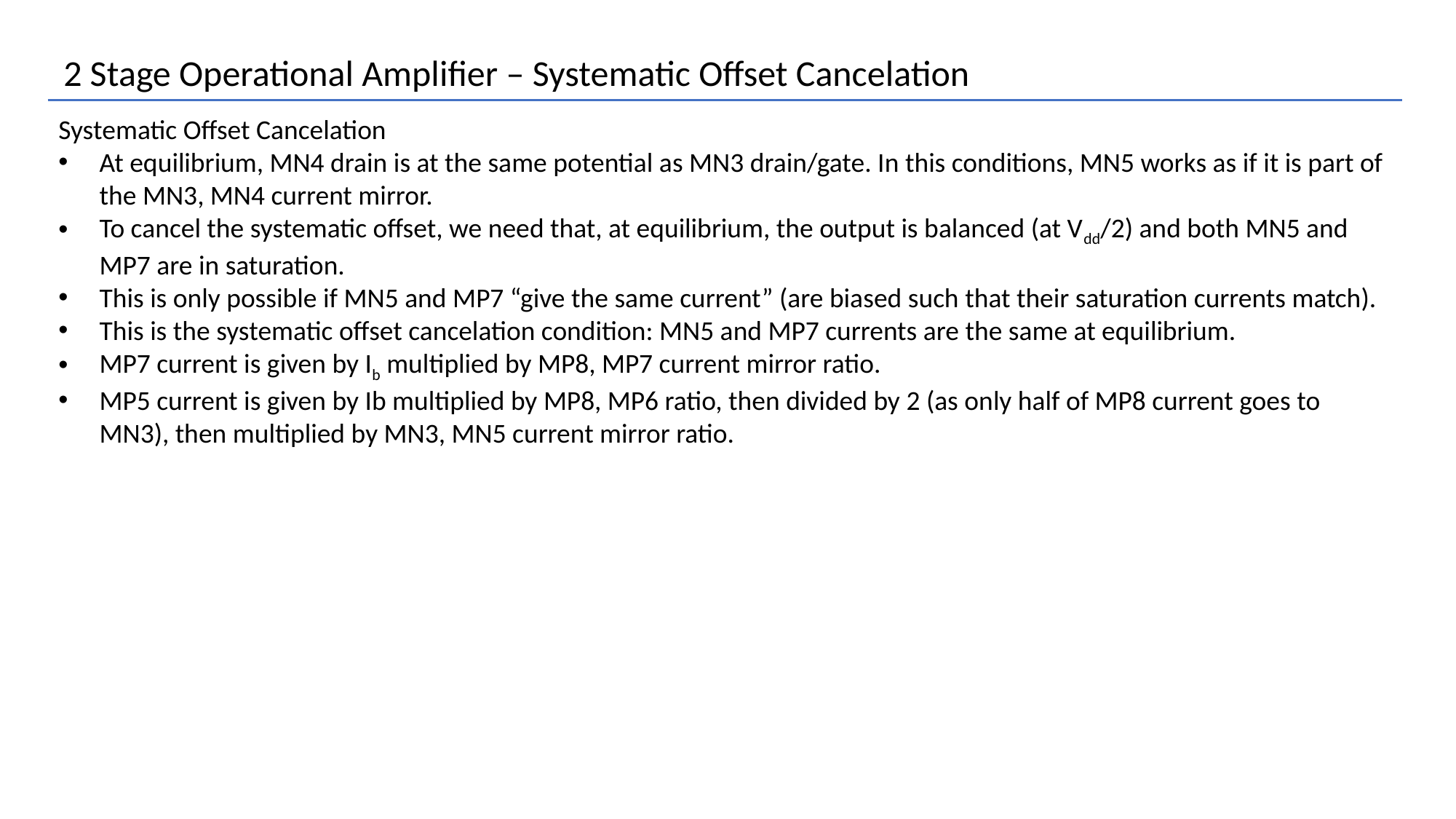

2 Stage Operational Amplifier – Systematic Offset Cancelation
Systematic Offset Cancelation
At equilibrium, MN4 drain is at the same potential as MN3 drain/gate. In this conditions, MN5 works as if it is part of the MN3, MN4 current mirror.
To cancel the systematic offset, we need that, at equilibrium, the output is balanced (at Vdd/2) and both MN5 and MP7 are in saturation.
This is only possible if MN5 and MP7 “give the same current” (are biased such that their saturation currents match).
This is the systematic offset cancelation condition: MN5 and MP7 currents are the same at equilibrium.
MP7 current is given by Ib multiplied by MP8, MP7 current mirror ratio.
MP5 current is given by Ib multiplied by MP8, MP6 ratio, then divided by 2 (as only half of MP8 current goes to MN3), then multiplied by MN3, MN5 current mirror ratio.